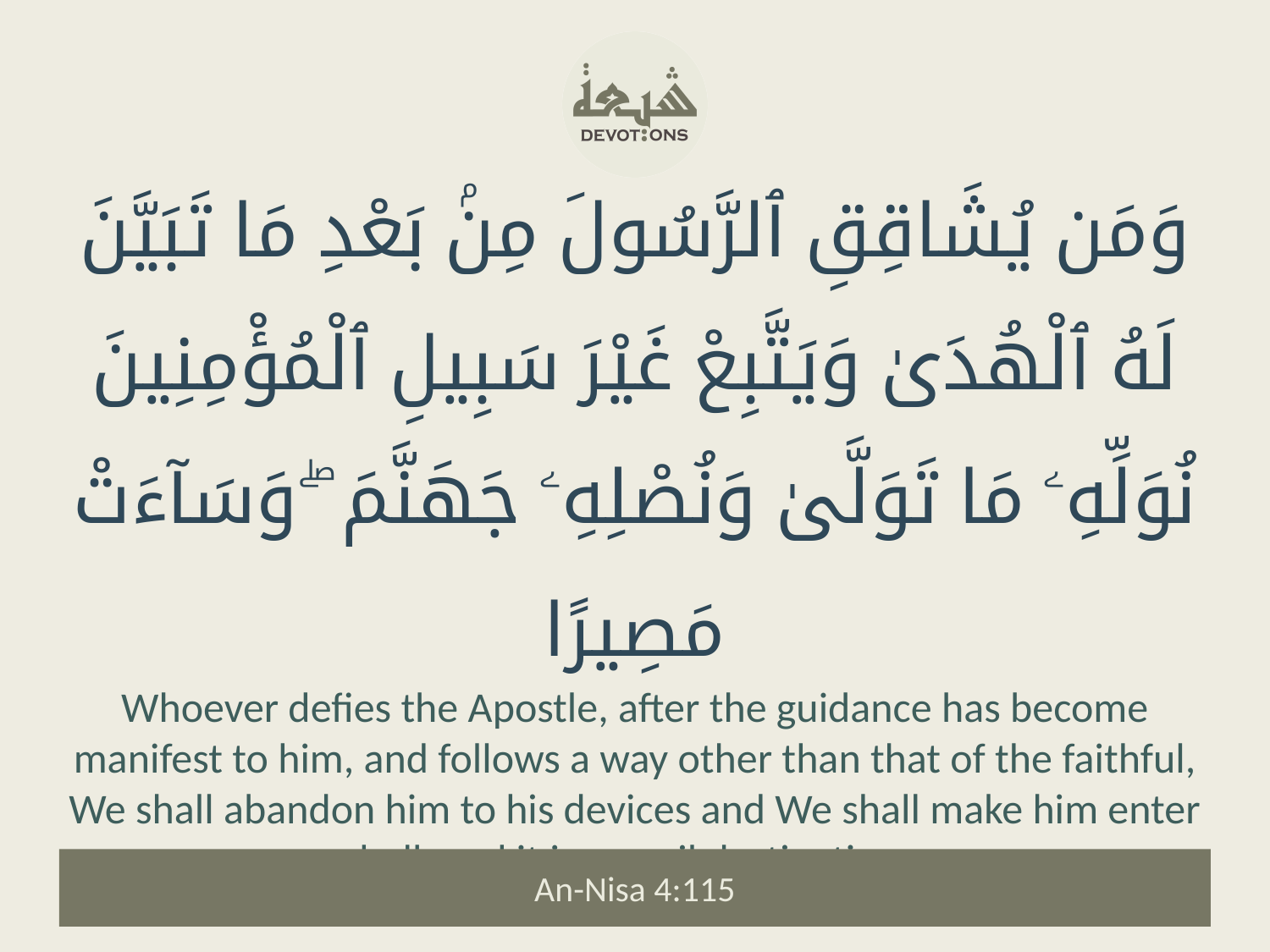

وَمَن يُشَاقِقِ ٱلرَّسُولَ مِنۢ بَعْدِ مَا تَبَيَّنَ لَهُ ٱلْهُدَىٰ وَيَتَّبِعْ غَيْرَ سَبِيلِ ٱلْمُؤْمِنِينَ نُوَلِّهِۦ مَا تَوَلَّىٰ وَنُصْلِهِۦ جَهَنَّمَ ۖ وَسَآءَتْ مَصِيرًا
Whoever defies the Apostle, after the guidance has become manifest to him, and follows a way other than that of the faithful, We shall abandon him to his devices and We shall make him enter hell, and it is an evil destination.
An-Nisa 4:115